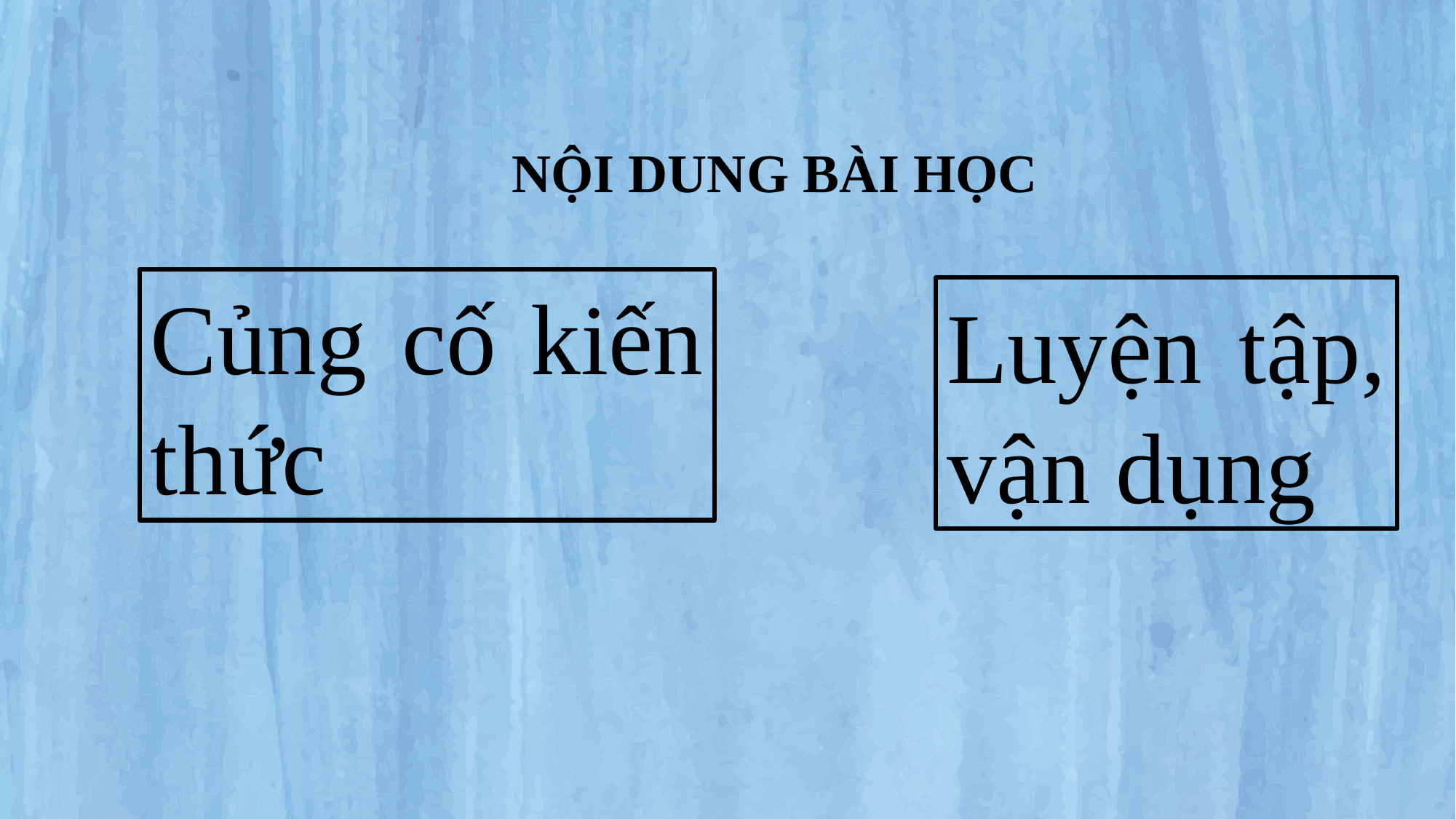

NỘI DUNG BÀI HỌC
Củng cố kiến thức
Luyện tập, vận dụng